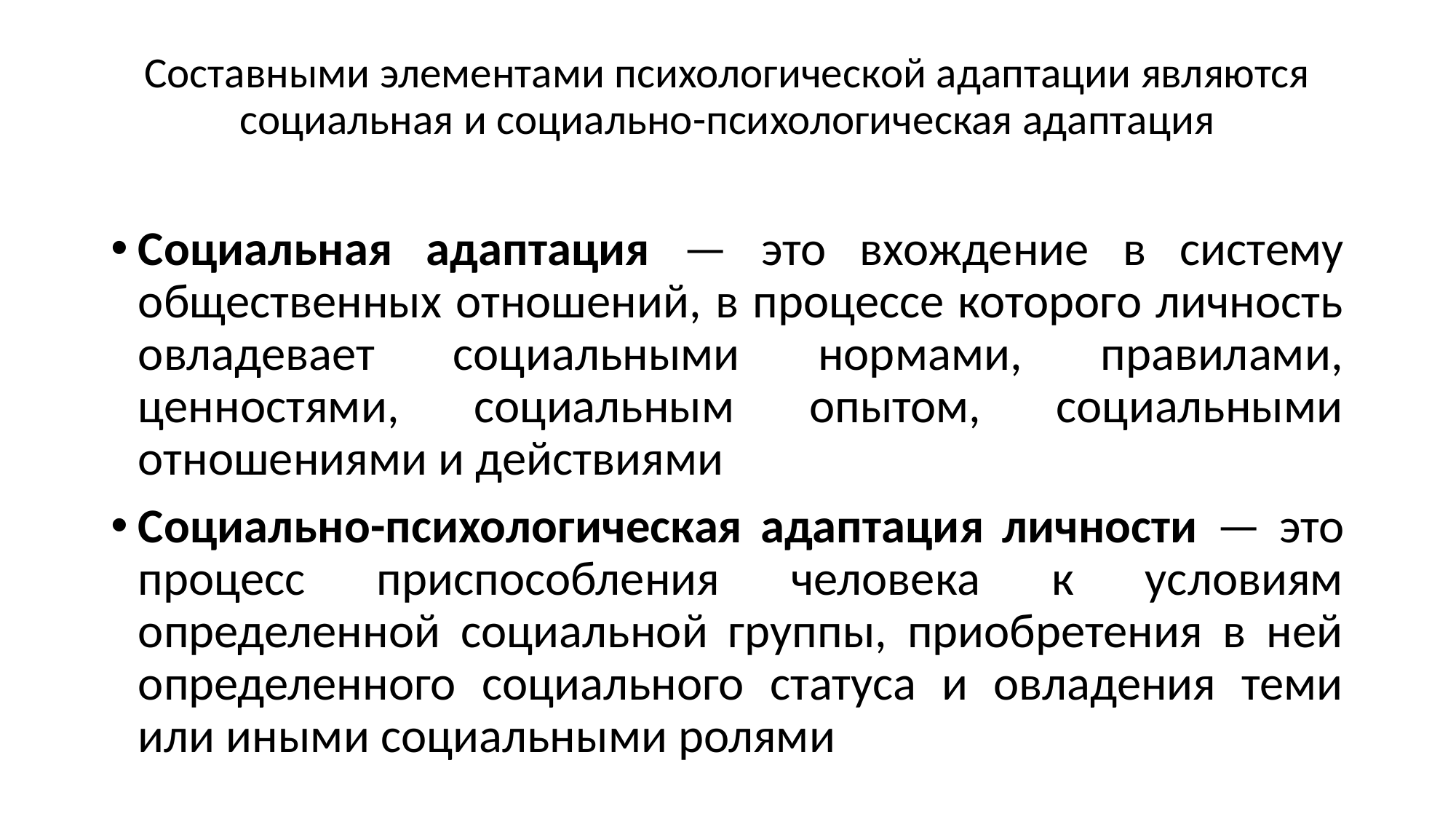

# Составными элементами психологической адаптации являются социальная и социально-психологическая адаптация
Социальная адаптация — это вхождение в систему общественных отношений, в процессе которого личность овладевает социальными нормами, правилами, ценностями, социальным опытом, социальными отношениями и действиями
Социально-психологическая адаптация личности — это процесс приспособления человека к условиям определенной социальной группы, приобретения в ней определенного социального статуса и овладения теми или иными социальными ролями